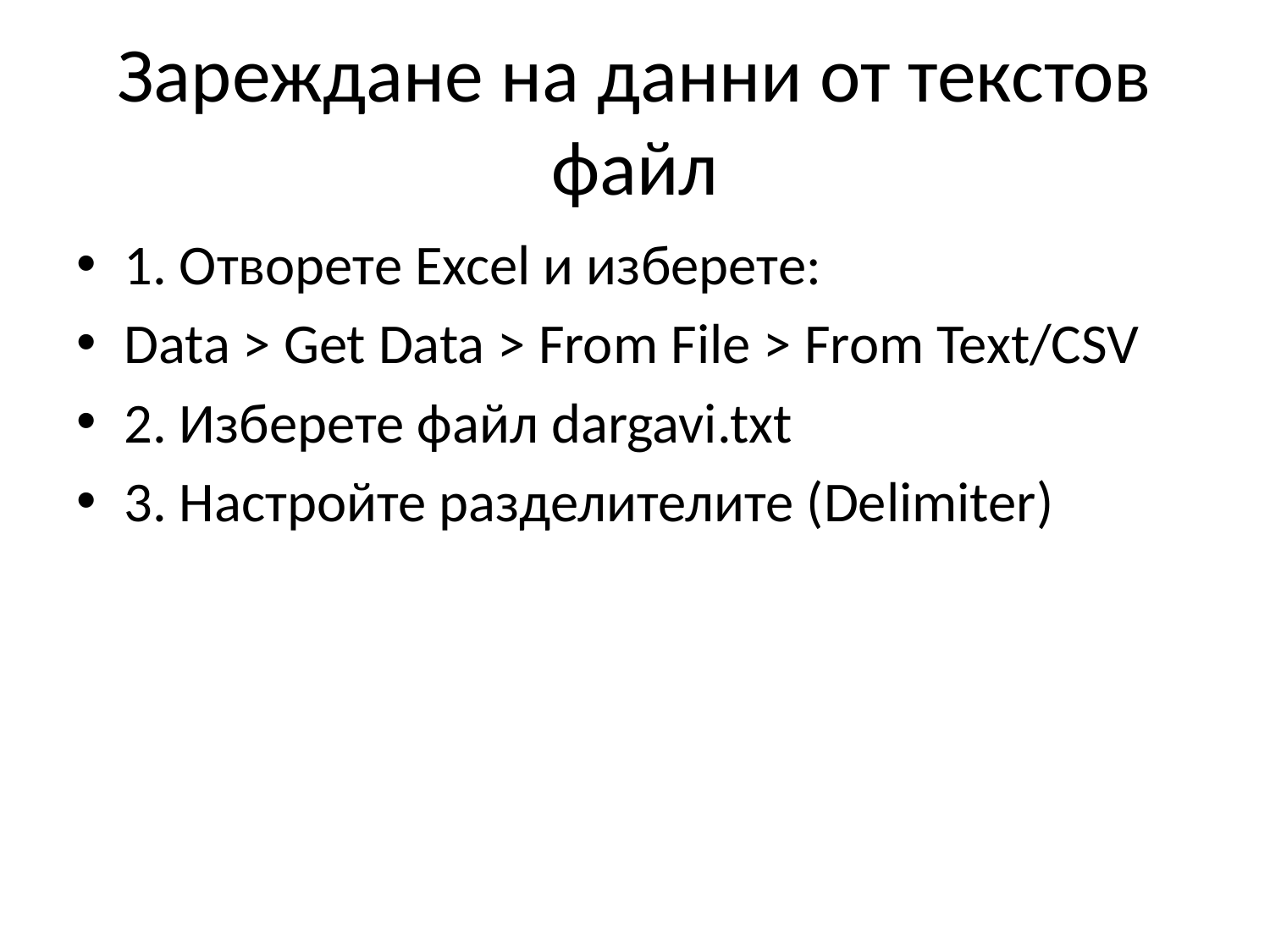

# Зареждане на данни от текстов файл
1. Отворете Excel и изберете:
Data > Get Data > From File > From Text/CSV
2. Изберете файл dargavi.txt
3. Настройте разделителите (Delimiter)